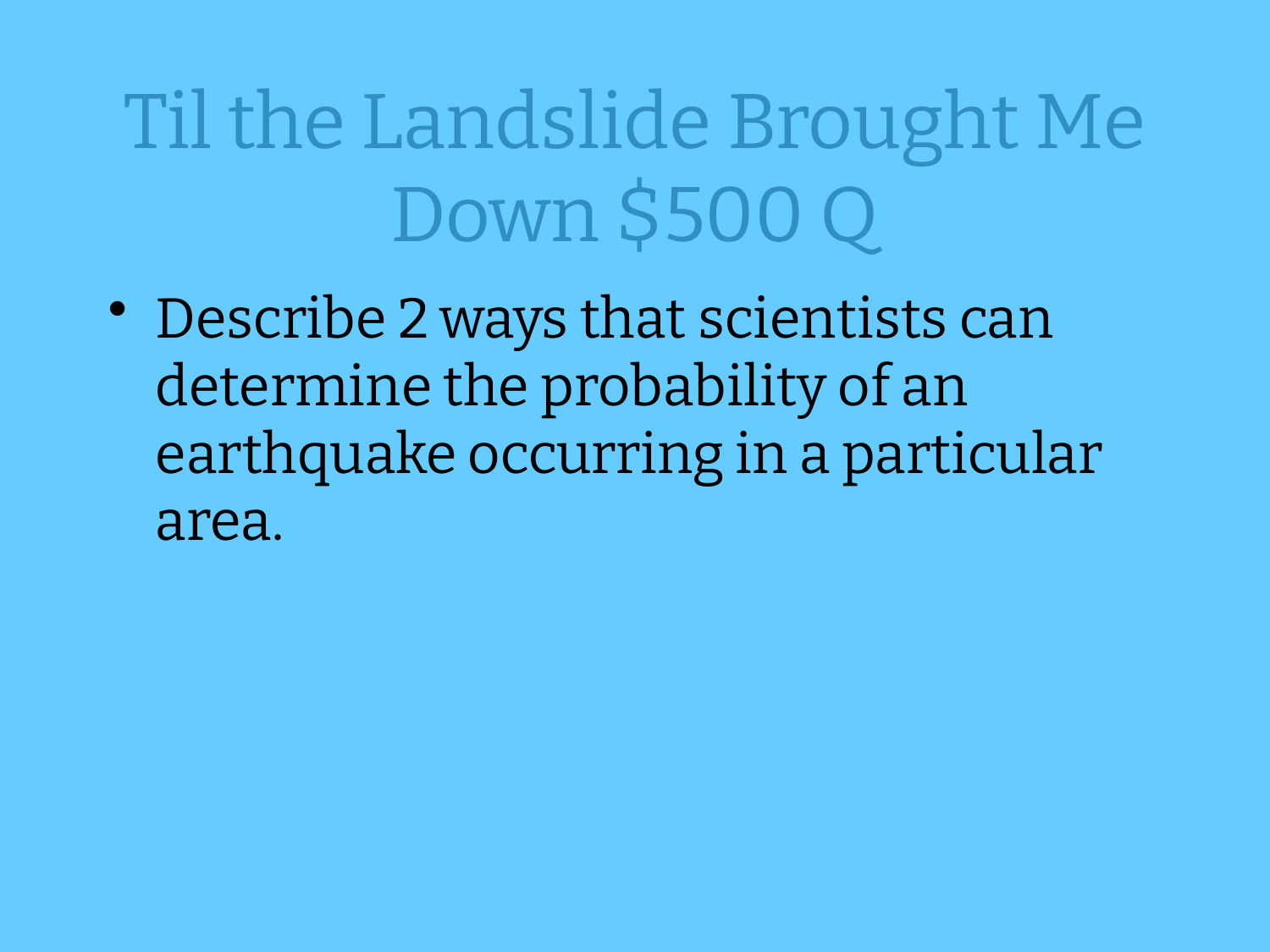

# Til the Landslide Brought Me Down $500 Q
Describe 2 ways that scientists can determine the probability of an earthquake occurring in a particular area.